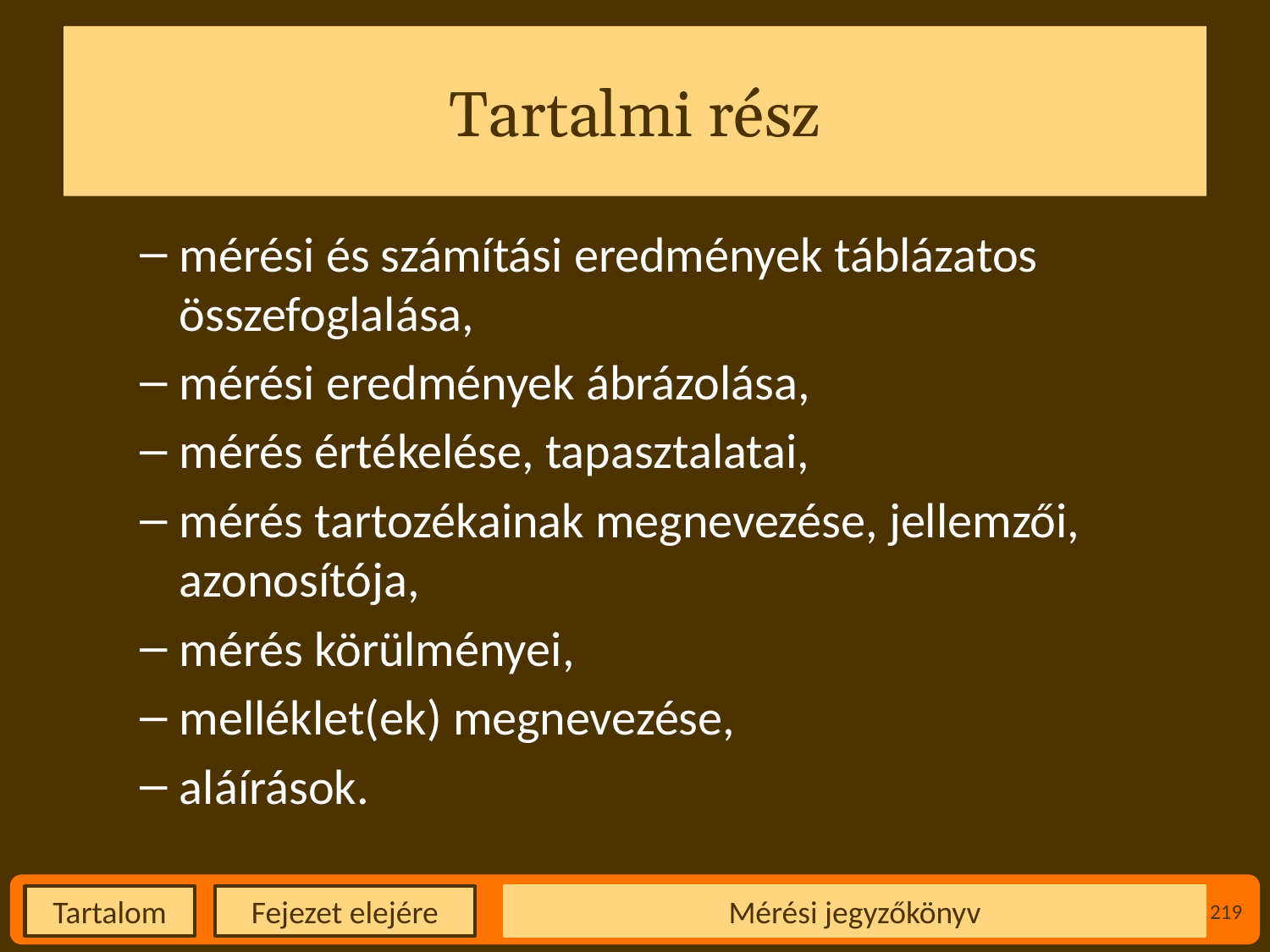

# Tartalmi rész
mérési és számítási eredmények táblázatos összefoglalása,
mérési eredmények ábrázolása,
mérés értékelése, tapasztalatai,
mérés tartozékainak megnevezése, jellemzői, azonosítója,
mérés körülményei,
melléklet(ek) megnevezése,
aláírások.
Mérési jegyzőkönyv
219
Fejezet elejére